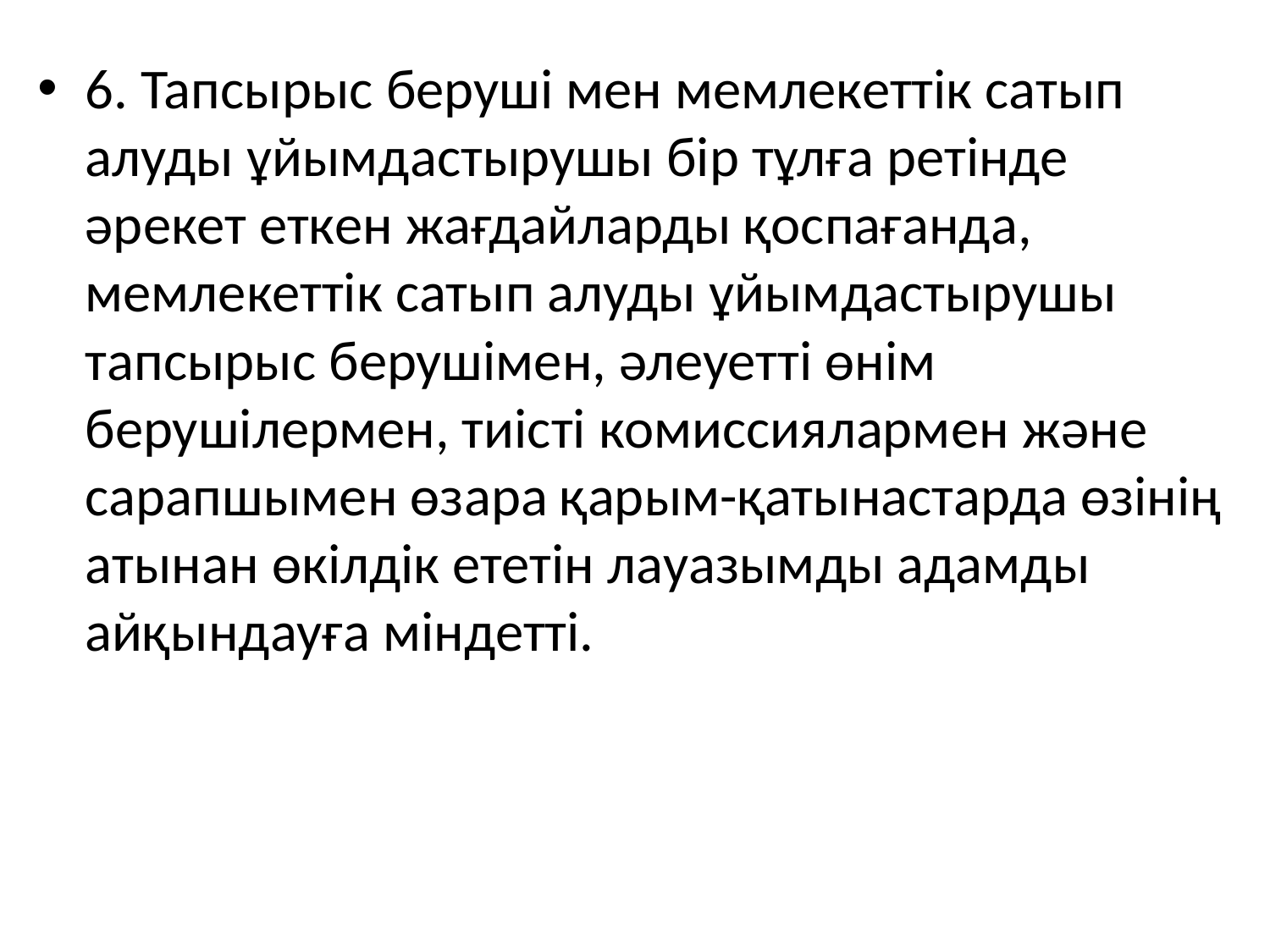

6. Тапсырыс беруші мен мемлекеттік сатып алуды ұйымдастырушы бір тұлға ретінде әрекет еткен жағдайларды қоспағанда, мемлекеттік сатып алуды ұйымдастырушы тапсырыс берушімен, әлеуетті өнім берушілермен, тиісті комиссиялармен және сарапшымен өзара қарым-қатынастарда өзінің атынан өкілдік ететін лауазымды адамды айқындауға міндетті.